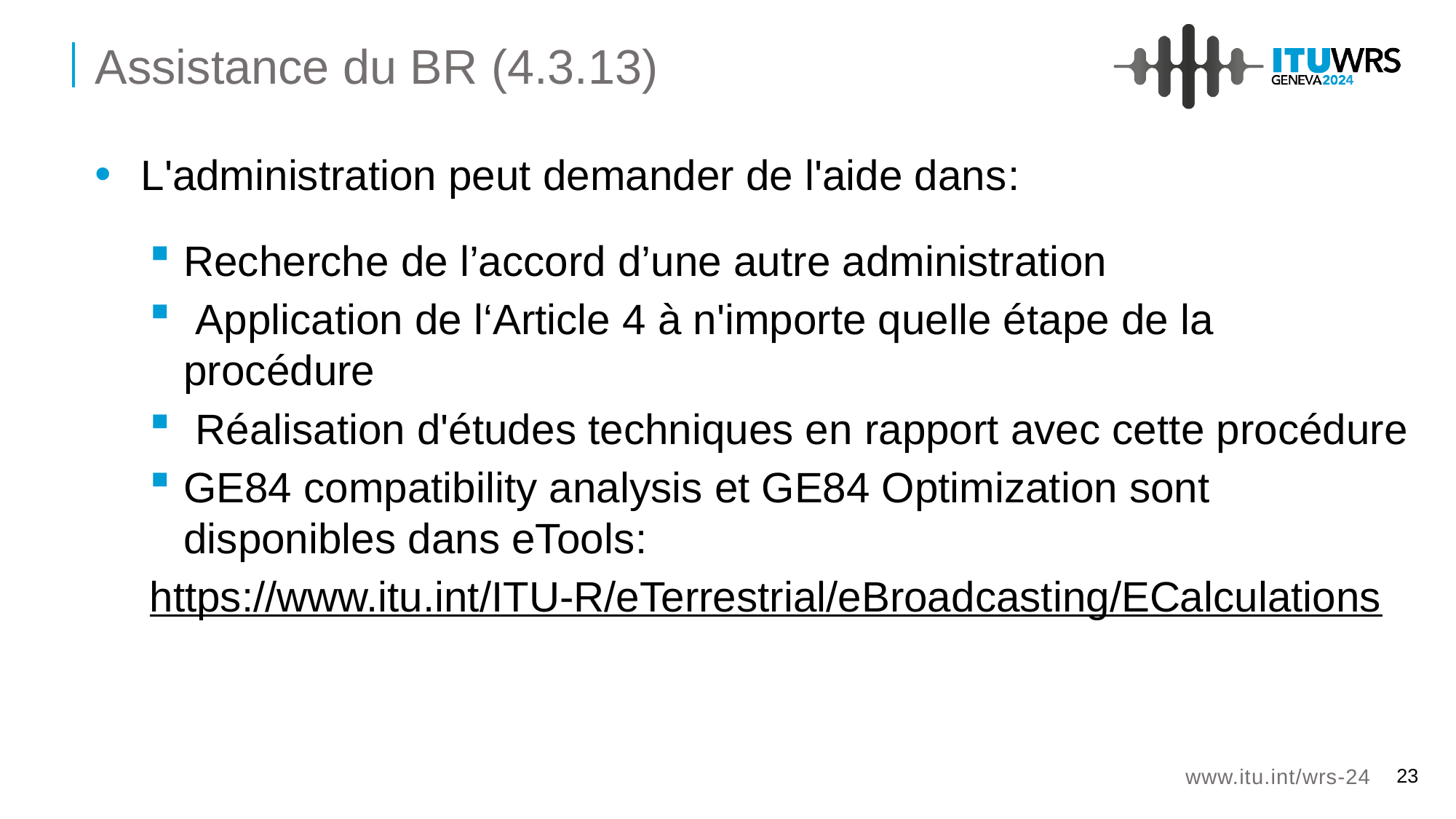

Assistance du BR (4.3.13)

 L'administration peut demander de l'aide dans:
Recherche de l’accord d’une autre administration
 Application de l‘Article 4 à n'importe quelle étape de la procédure
 Réalisation d'études techniques en rapport avec cette procédure
GE84 compatibility analysis et GE84 Optimization sont disponibles dans eTools:
https://www.itu.int/ITU-R/eTerrestrial/eBroadcasting/ECalculations